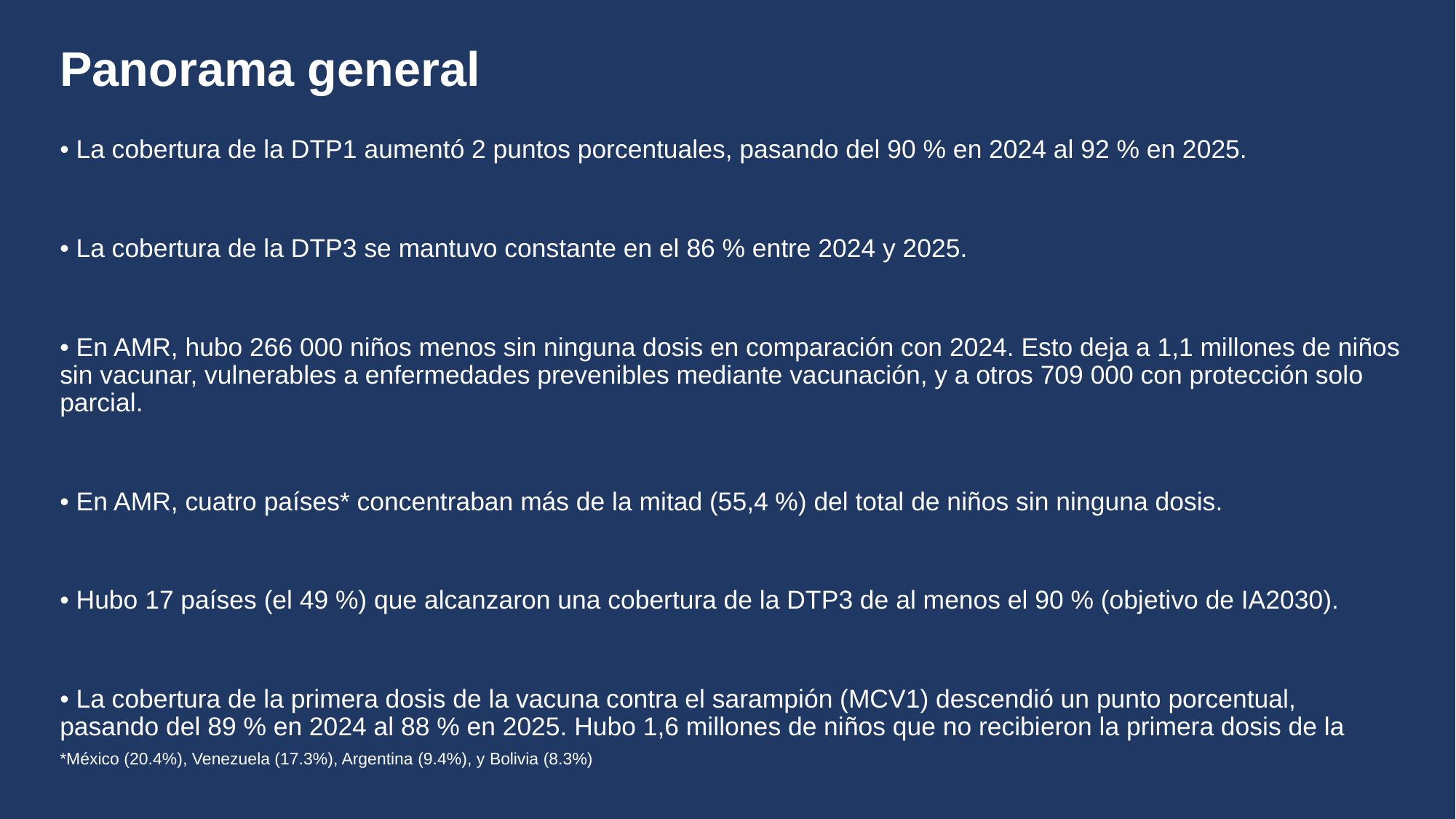

# Panorama general
• La cobertura de la DTP1 aumentó 2 puntos porcentuales, pasando del 90 % en 2024 al 92 % en 2025.

• La cobertura de la DTP3 se mantuvo constante en el 86 % entre 2024 y 2025.

• En AMR, hubo 266 000 niños menos sin ninguna dosis en comparación con 2024. Esto deja a 1,1 millones de niños sin vacunar, vulnerables a enfermedades prevenibles mediante vacunación, y a otros 709 000 con protección solo parcial.

• En AMR, cuatro países* concentraban más de la mitad (55,4 %) del total de niños sin ninguna dosis.

• Hubo 17 países (el 49 %) que alcanzaron una cobertura de la DTP3 de al menos el 90 % (objetivo de IA2030).

• La cobertura de la primera dosis de la vacuna contra el sarampión (MCV1) descendió un punto porcentual, pasando del 89 % en 2024 al 88 % en 2025. Hubo 1,6 millones de niños que no recibieron la primera dosis de la vacuna contra el sarampión.

• La cobertura de la segunda dosis de la vacuna contra el sarampión (MCV2) descendió un punto porcentual, pasando del 79 % en 2024 al 78 % en 2025.

• La cobertura de la última dosis de la vacuna contra el VPH (HPVc) entre las niñas aumentó del 62 % al 64 % en 2025.
*México (20.4%), Venezuela (17.3%), Argentina (9.4%), y Bolivia (8.3%)